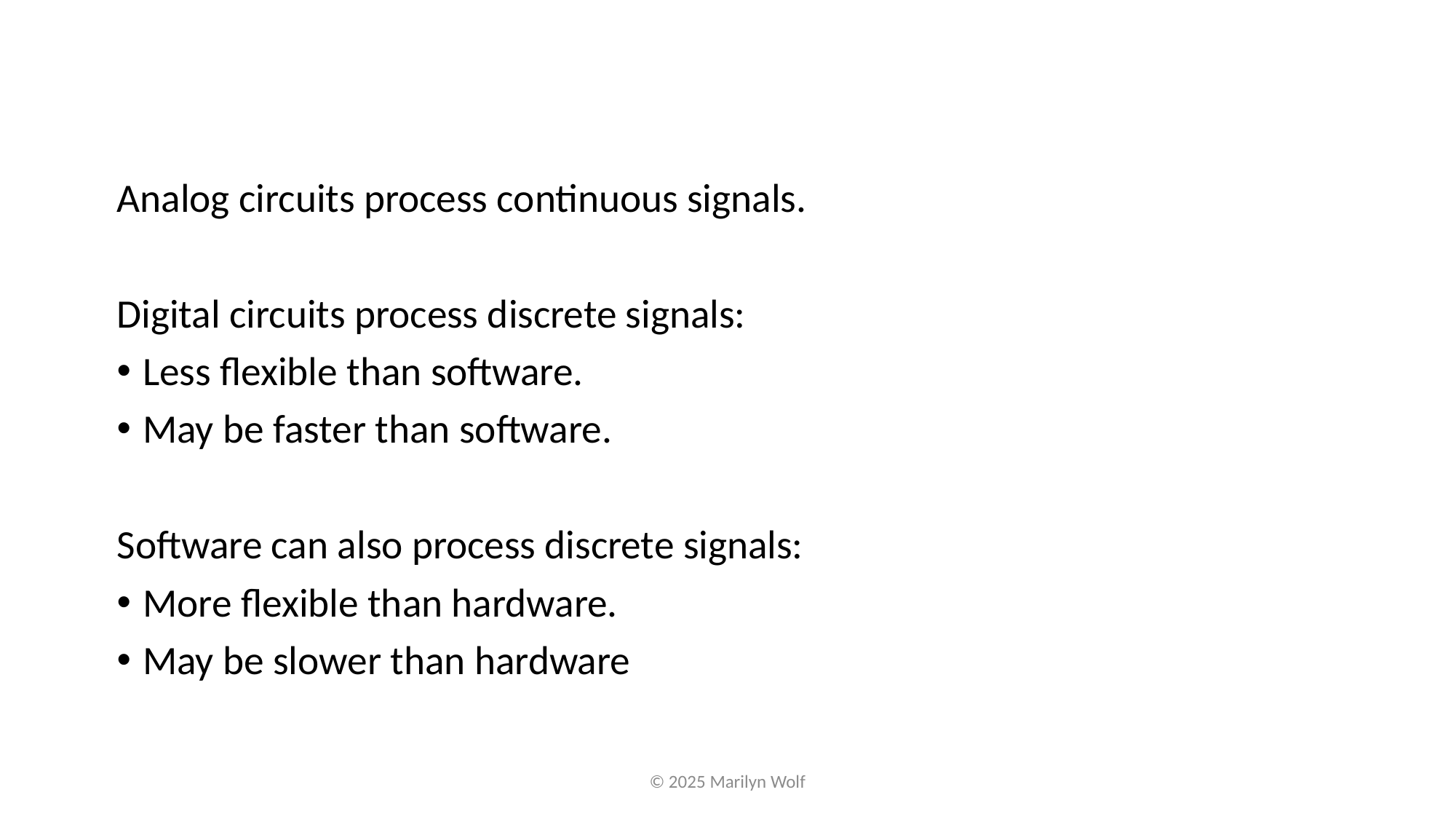

Analog circuits process continuous signals.

Digital circuits process discrete signals:
Less flexible than software.
May be faster than software.

Software can also process discrete signals:
More flexible than hardware.
May be slower than hardware
© 2025 Marilyn Wolf